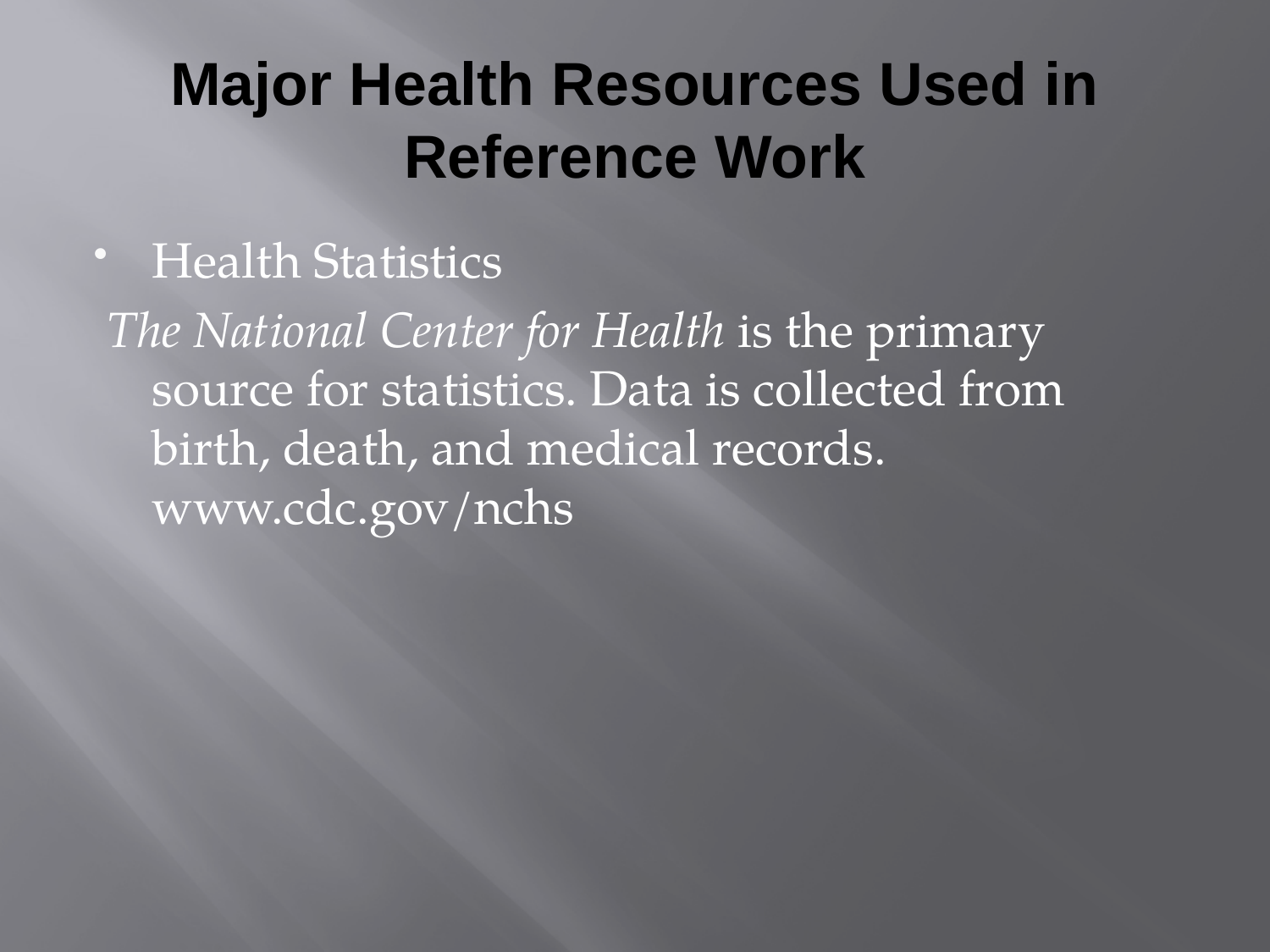

# Major Health Resources Used in Reference Work
Health Statistics
 The National Center for Health is the primary source for statistics. Data is collected from birth, death, and medical records. www.cdc.gov/nchs